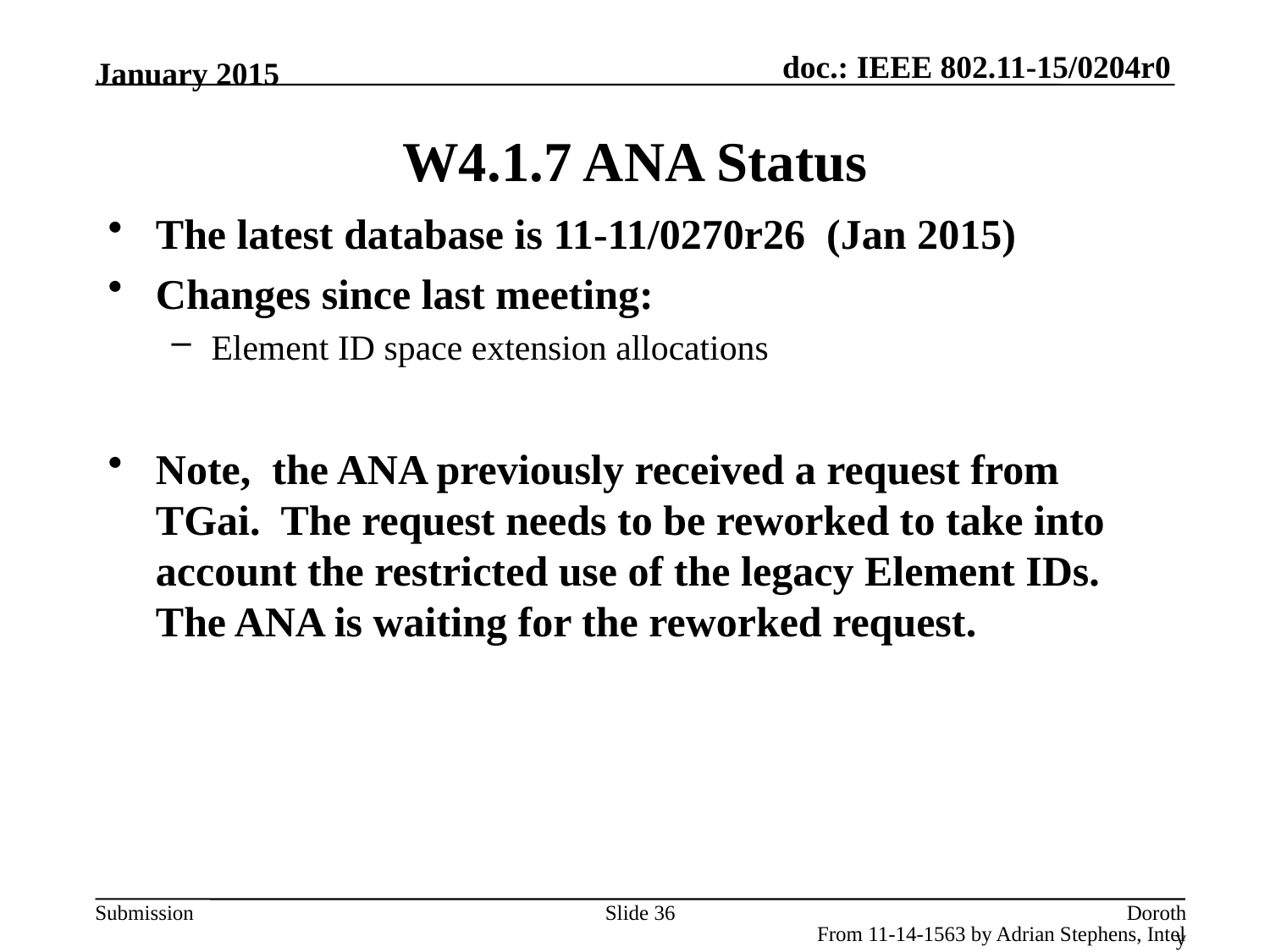

January 2015
# W4.1.7 ANA Status
The latest database is 11-11/0270r26  (Jan 2015)
Changes since last meeting:
Element ID space extension allocations

Note,  the ANA previously received a request from TGai.  The request needs to be reworked to take into account the restricted use of the legacy Element IDs.  The ANA is waiting for the reworked request.

Slide 36
Dorothy Stanley, Aruba Networks
From 11-14-1563 by Adrian Stephens, Intel